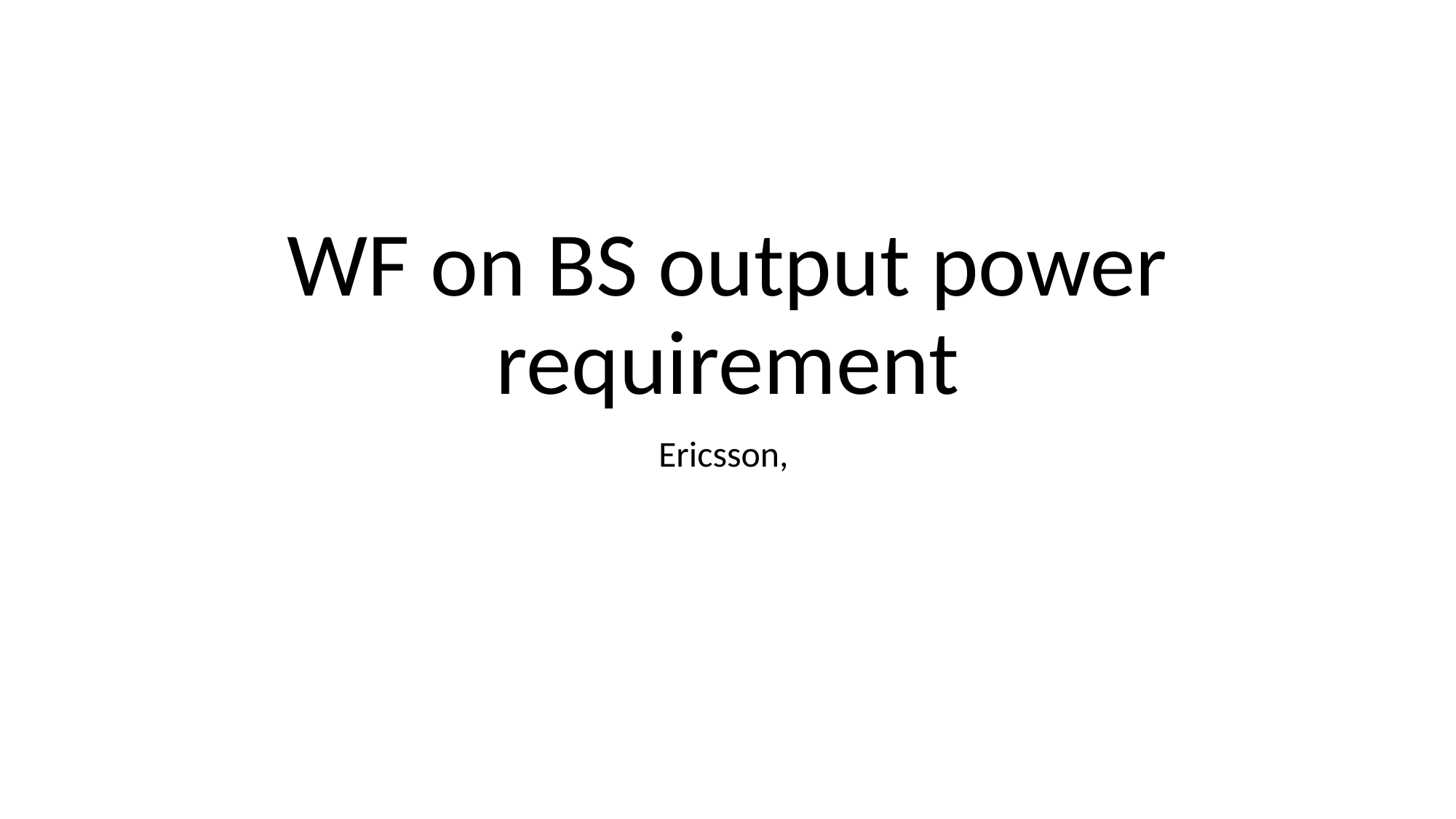

# WF on BS output power requirement
Ericsson,